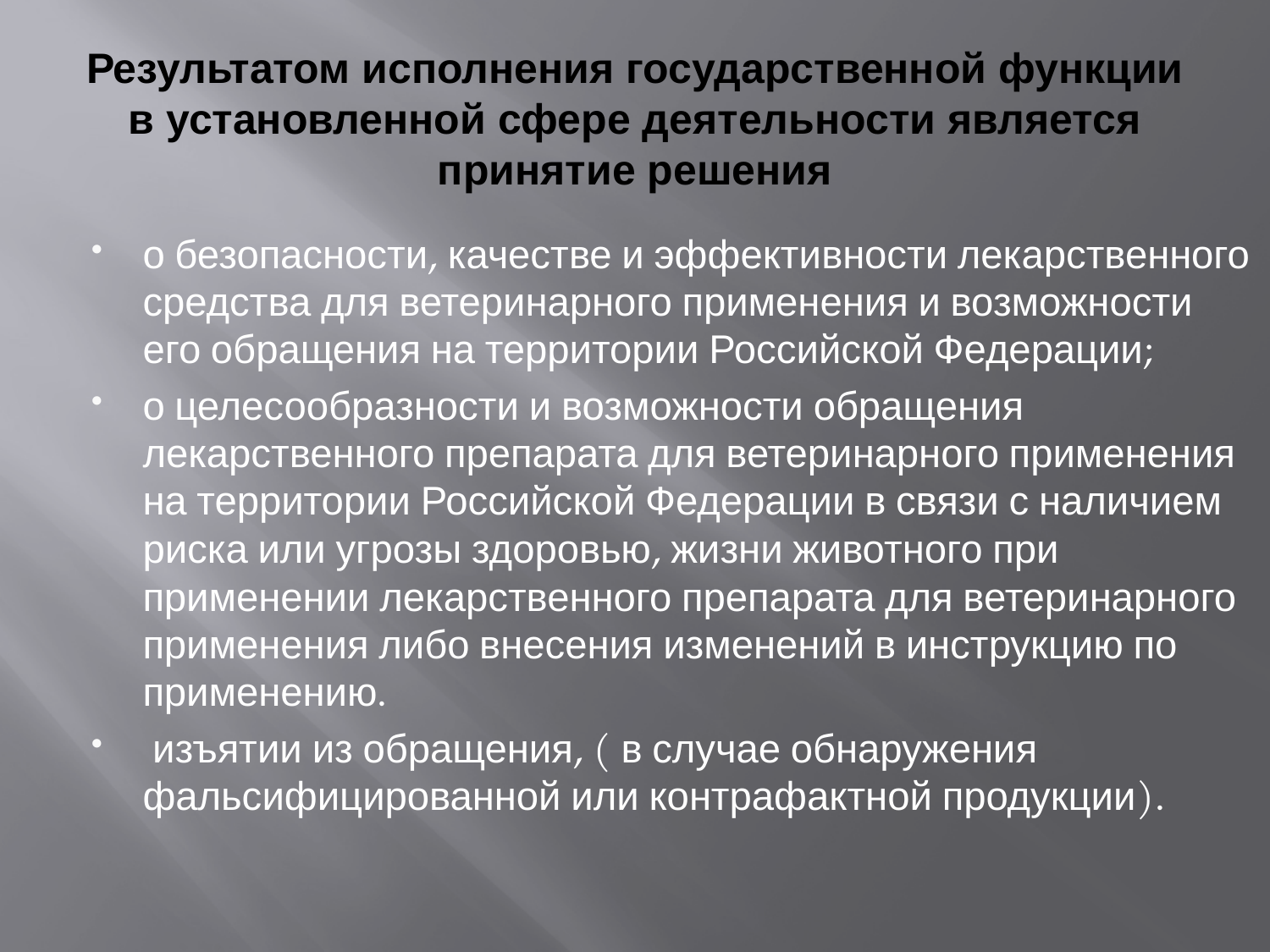

# Результатом исполнения государственной функции в установленной сфере деятельности является принятие решения
о безопасности, качестве и эффективности лекарственного средства для ветеринарного применения и возможности его обращения на территории Российской Федерации;
о целесообразности и возможности обращения лекарственного препарата для ветеринарного применения на территории Российской Федерации в связи с наличием риска или угрозы здоровью, жизни животного при применении лекарственного препарата для ветеринарного применения либо внесения изменений в инструкцию по применению.
 изъятии из обращения, ( в случае обнаружения фальсифицированной или контрафактной продукции).